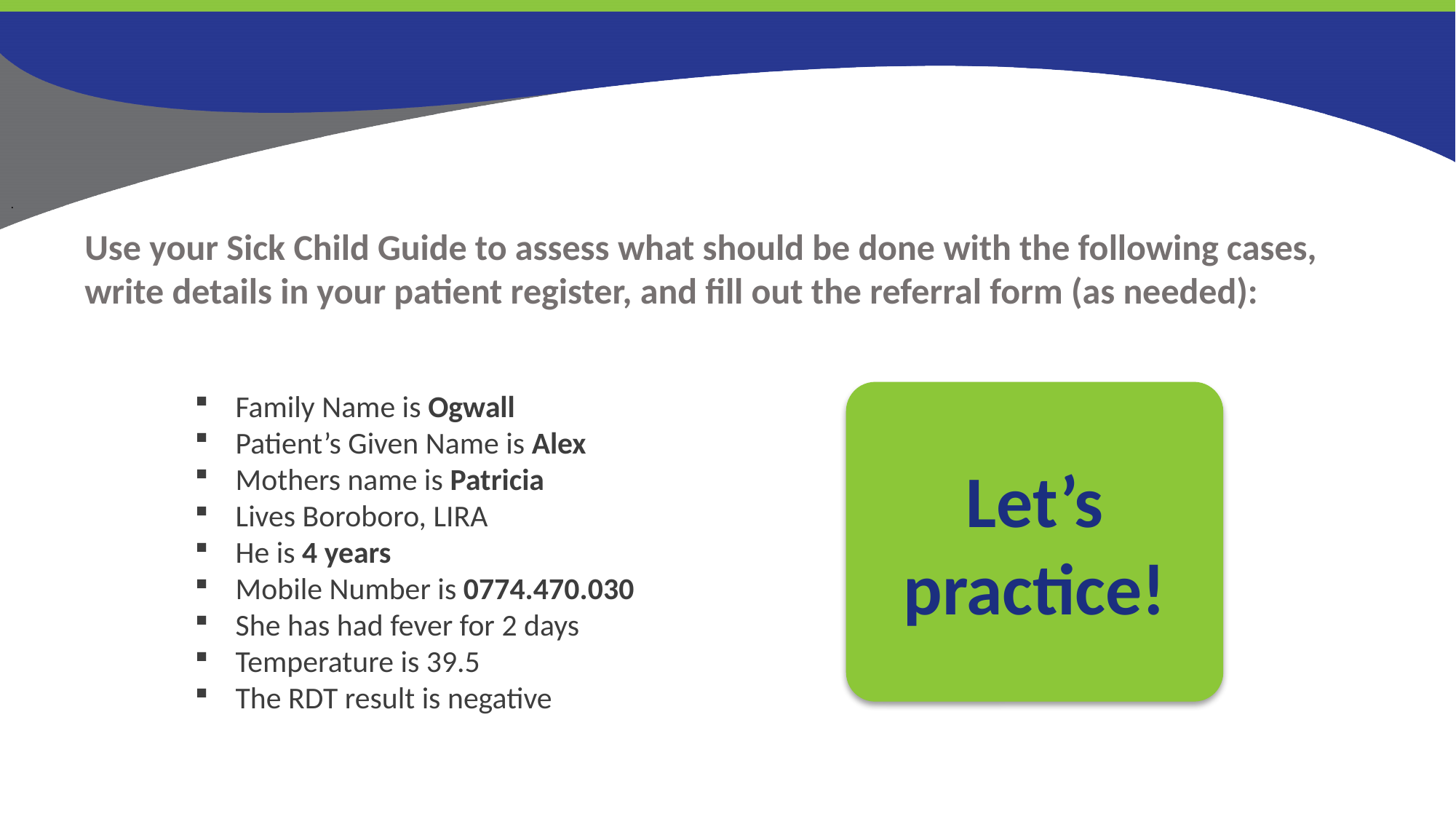

.
Use your Sick Child Guide to assess what should be done with the following cases, write details in your patient register, and fill out the referral form (as needed):

Family Name is Ogwall
Patient’s Given Name is Alex
Mothers name is Patricia
Lives Boroboro, LIRA
He is 4 years
Mobile Number is 0774.470.030
She has had fever for 2 days
Temperature is 39.5
The RDT result is negative

Let’s practice!